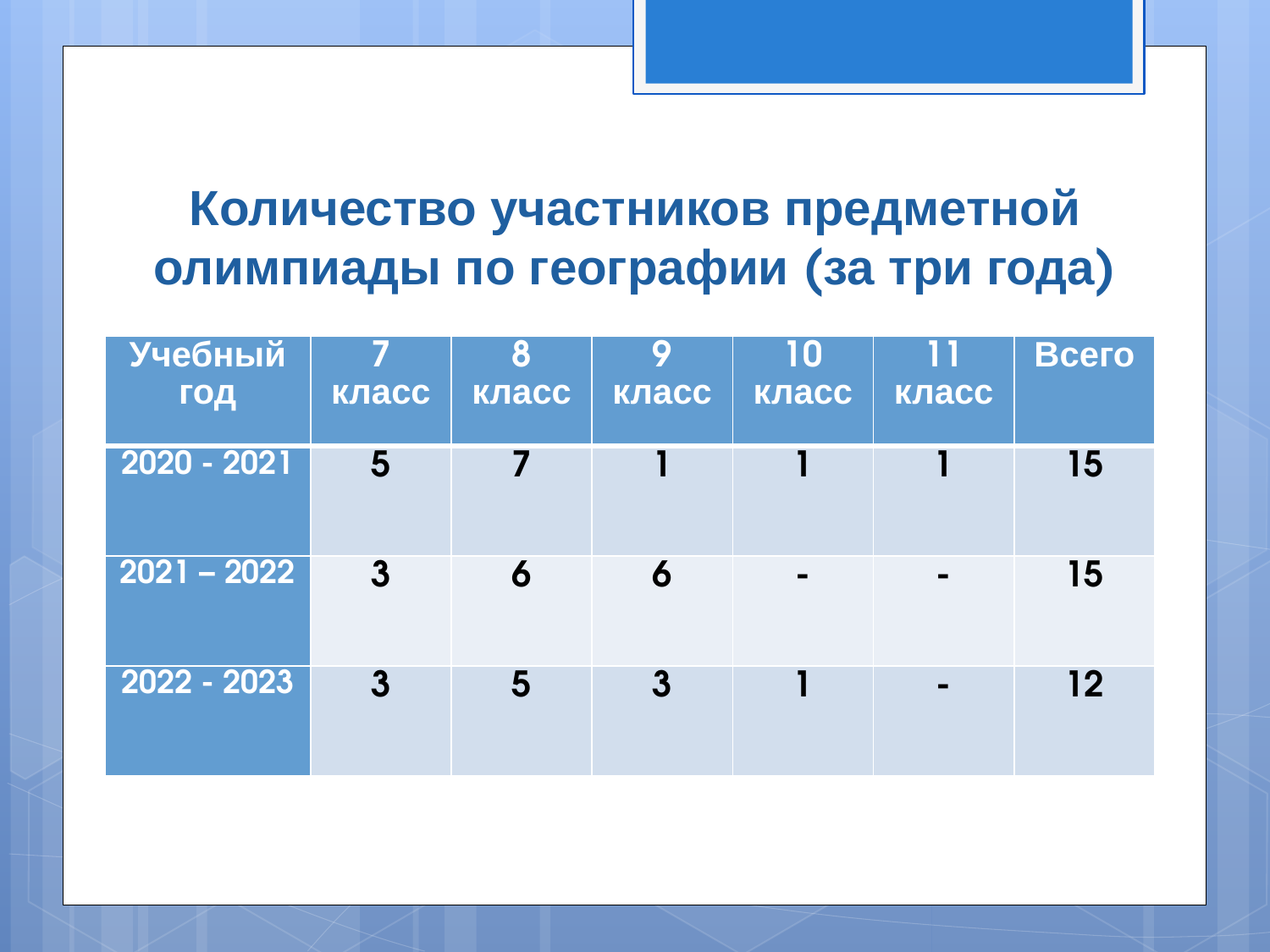

# Количество участников предметной олимпиады по географии (за три года)
| Учебный год | 7 класс | 8 класс | 9 класс | 10 класс | 11 класс | Всего |
| --- | --- | --- | --- | --- | --- | --- |
| 2020 - 2021 | 5 | 7 | 1 | 1 | 1 | 15 |
| 2021 – 2022 | 3 | 6 | 6 | - | - | 15 |
| 2022 - 2023 | 3 | 5 | 3 | 1 | - | 12 |